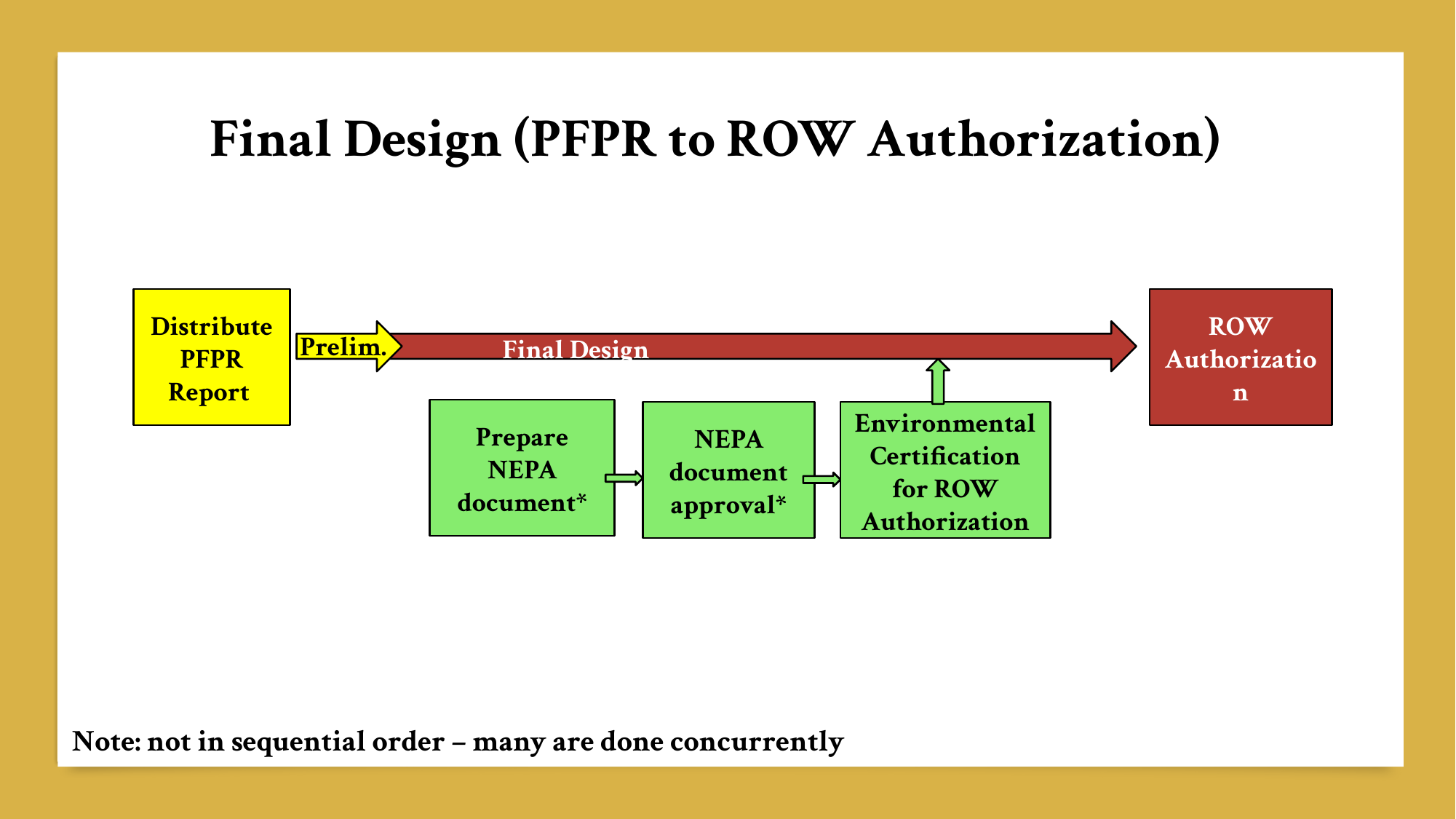

Final Design (PFPR to ROW Authorization)
Distribute PFPR Report
ROW Authorization

Prelim.
Final Design

Prepare NEPA document*
NEPA document approval*
Environmental Certification for ROW Authorization

Note: not in sequential order – many are done concurrently